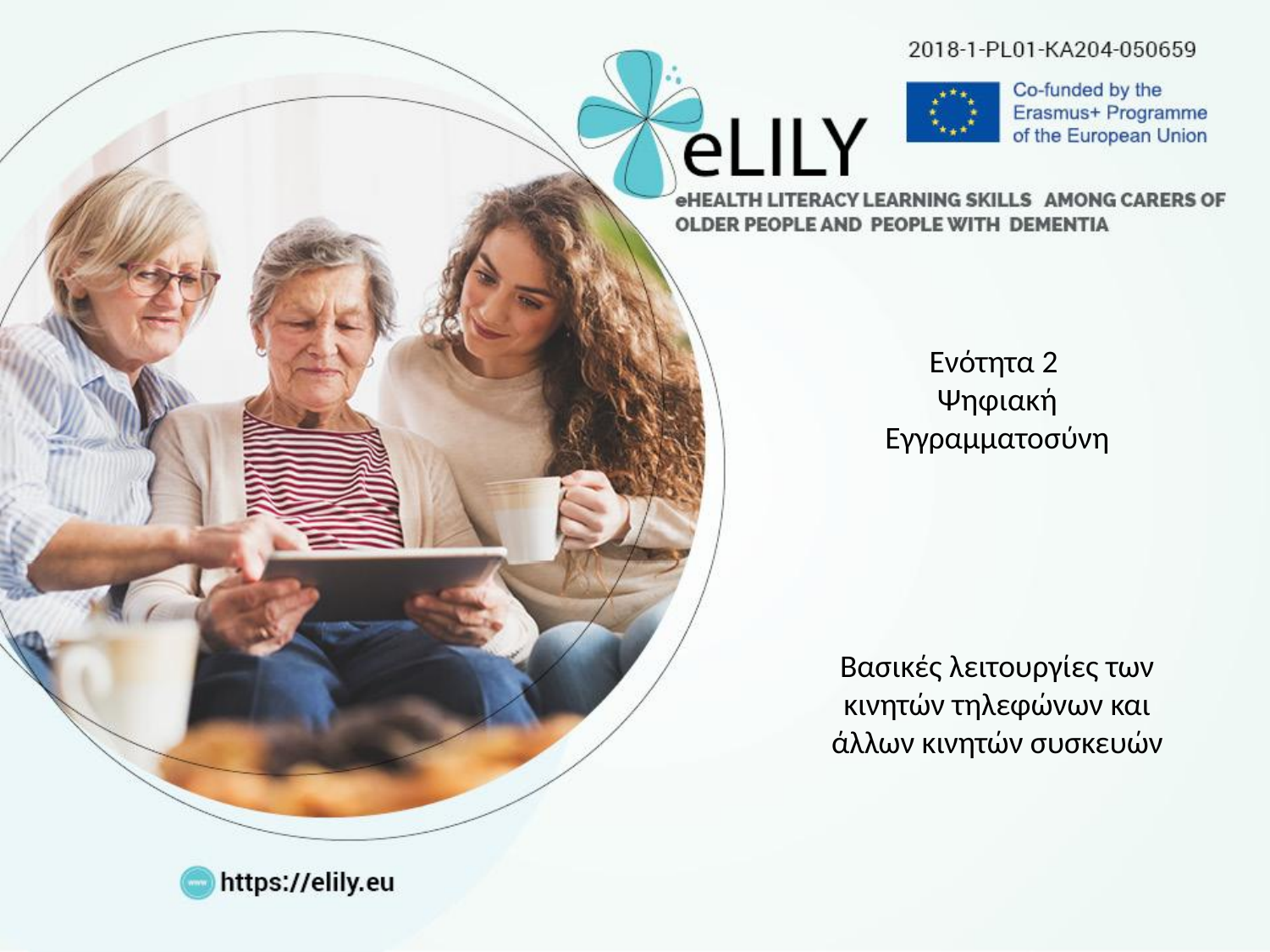

Ενότητα 2
Ψηφιακή Εγγραμματοσύνη

Βασικές λειτουργίες των κινητών τηλεφώνων και άλλων κινητών συσκευών